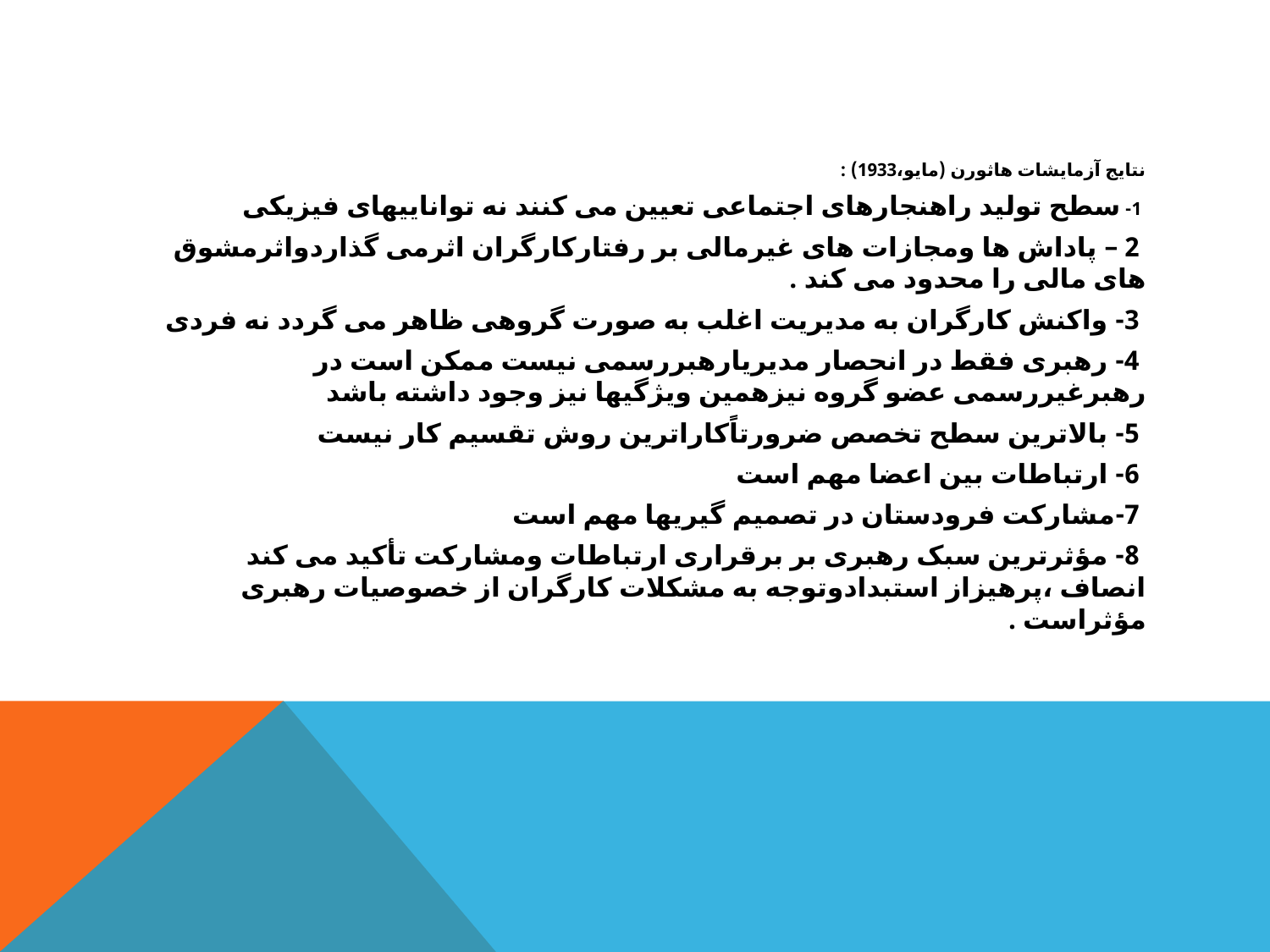

نتایج آزمایشات هاثورن (مایو،1933) :
 1- سطح تولید راهنجارهای اجتماعی تعیین می کنند نه تواناییهای فیزیکی
 2 – پاداش ها ومجازات های غیرمالی بر رفتارکارگران اثرمی گذاردواثرمشوق های مالی را محدود می کند .
 3- واکنش کارگران به مدیریت اغلب به صورت گروهی ظاهر می گردد نه فردی
 4- رهبری فقط در انحصار مدیریارهبررسمی نیست ممکن است در رهبرغیررسمی عضو گروه نیزهمین ویژگیها نیز وجود داشته باشد
 5- بالاترین سطح تخصص ضرورتاًکاراترین روش تقسیم کار نیست
 6- ارتباطات بین اعضا مهم است
 7-مشارکت فرودستان در تصمیم گیریها مهم است
 8- مؤثرترین سبک رهبری بر برقراری ارتباطات ومشارکت تأکید می کند انصاف ،پرهیزاز استبدادوتوجه به مشکلات کارگران از خصوصیات رهبری مؤثراست .